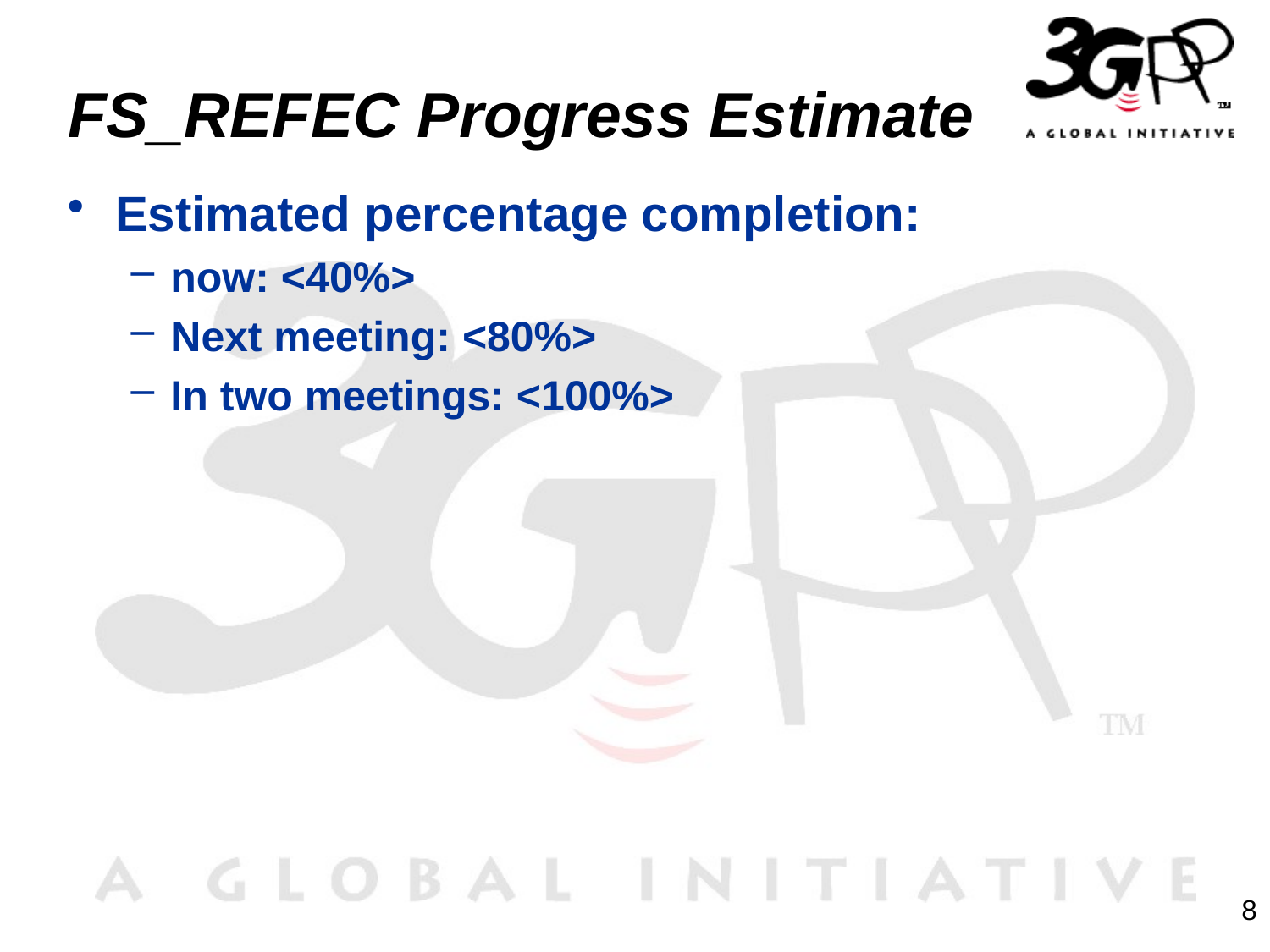

# FS_REFEC Progress Estimate
Estimated percentage completion:
now: <40%>
Next meeting: <80%>
In two meetings: <100%>
8